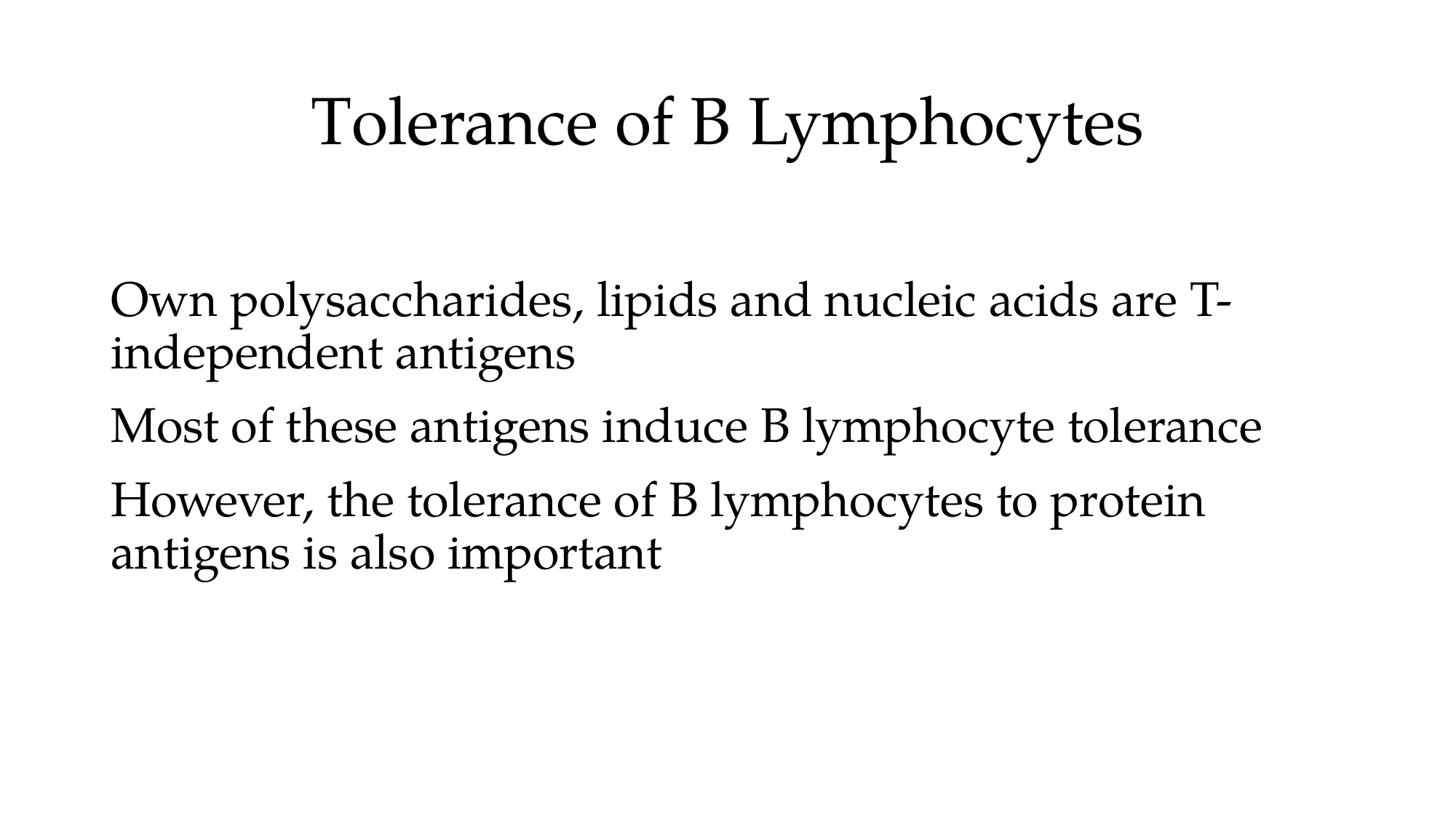

# Tolerance of B Lymphocytes

Own polysaccharides, lipids and nucleic acids are T-independent antigens
Most of these antigens induce B lymphocyte tolerance
However, the tolerance of B lymphocytes to protein antigens is also important